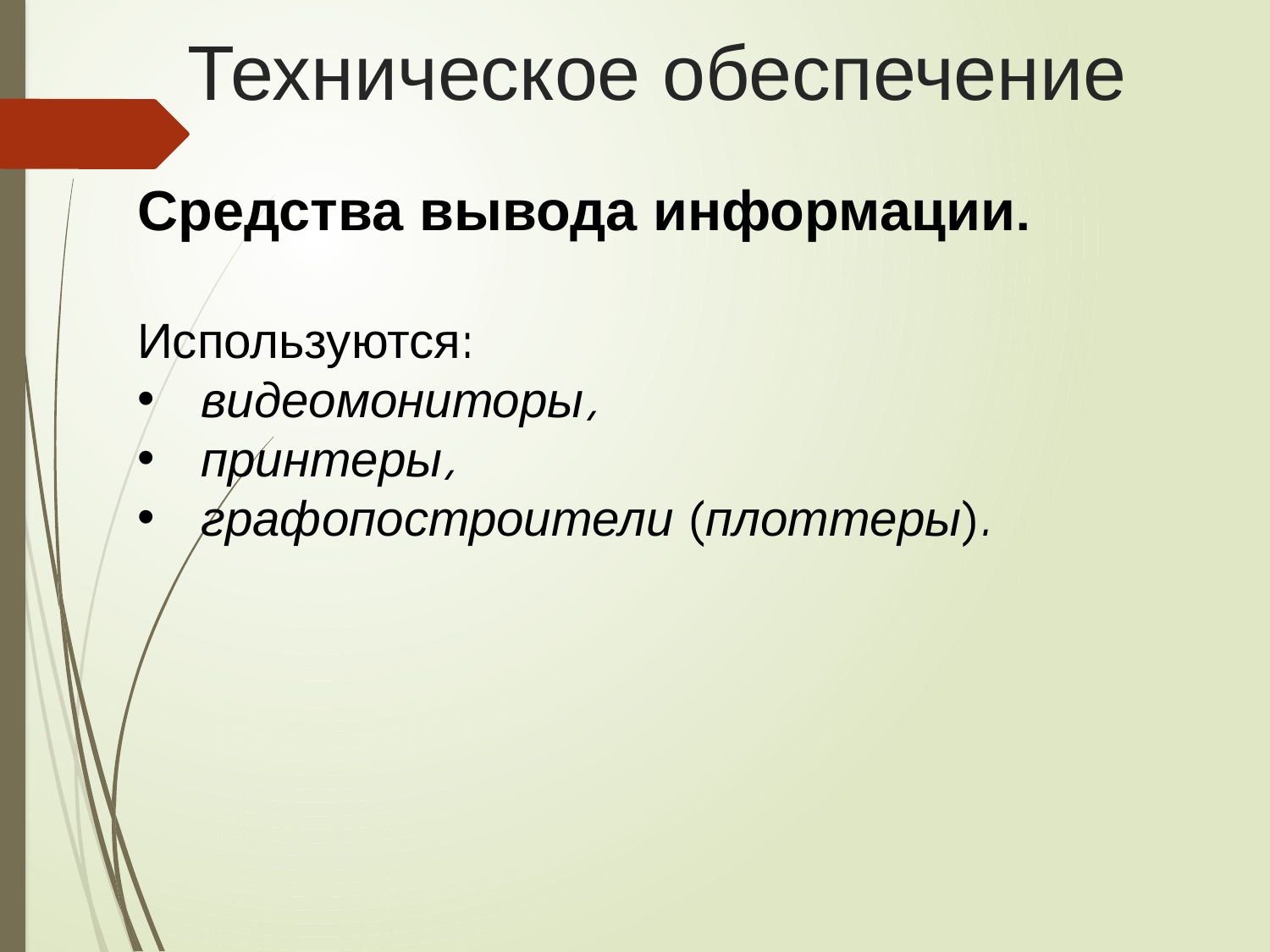

# Техническое обеспечение
Средства вывода информации.

Используются:
видеомониторы,
принтеры,
графопостроители (плоттеры).